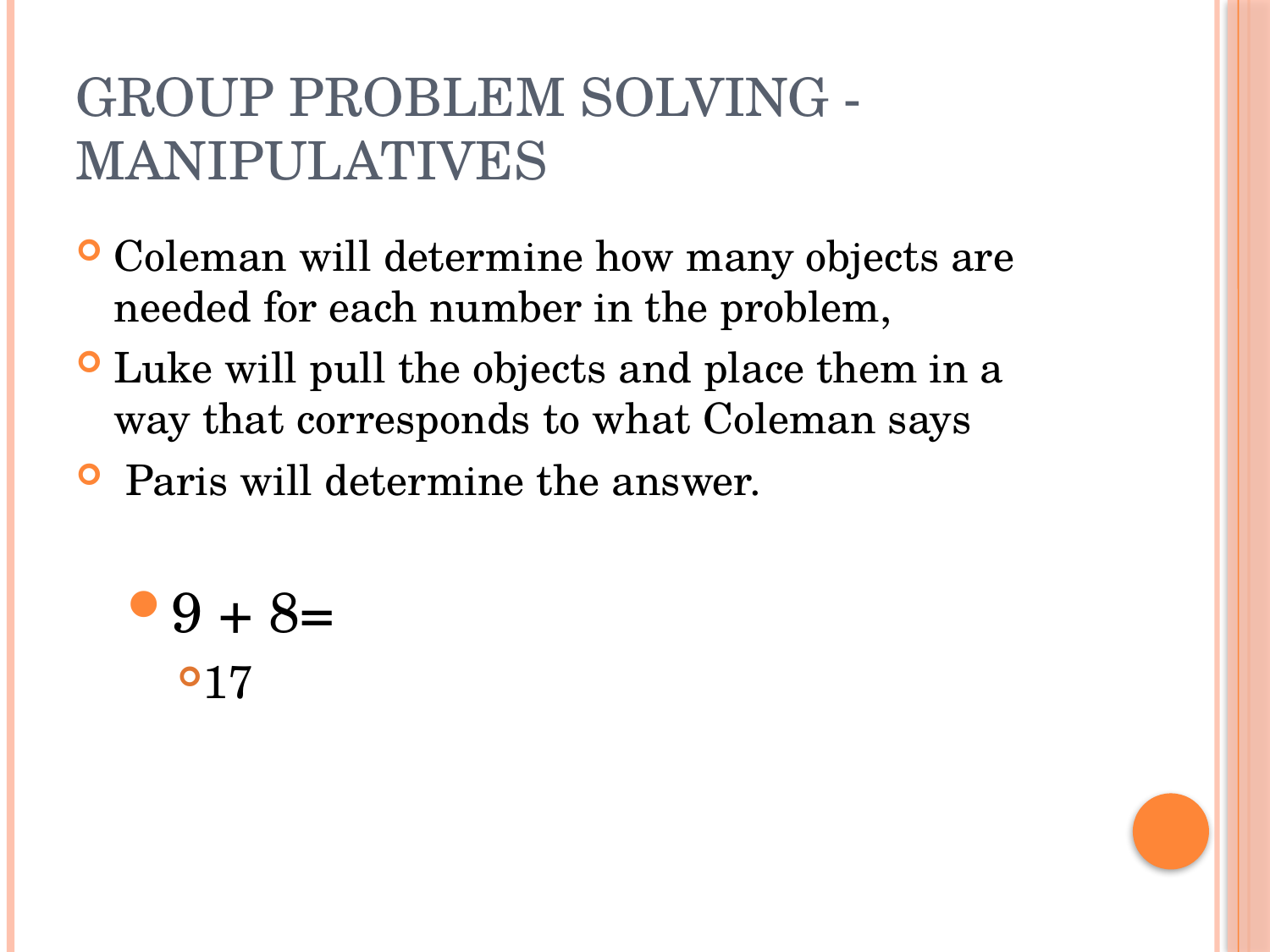

# Group problem solving - Manipulatives
Coleman will determine how many objects are needed for each number in the problem,
Luke will pull the objects and place them in a way that corresponds to what Coleman says
 Paris will determine the answer.

9 + 8=
17